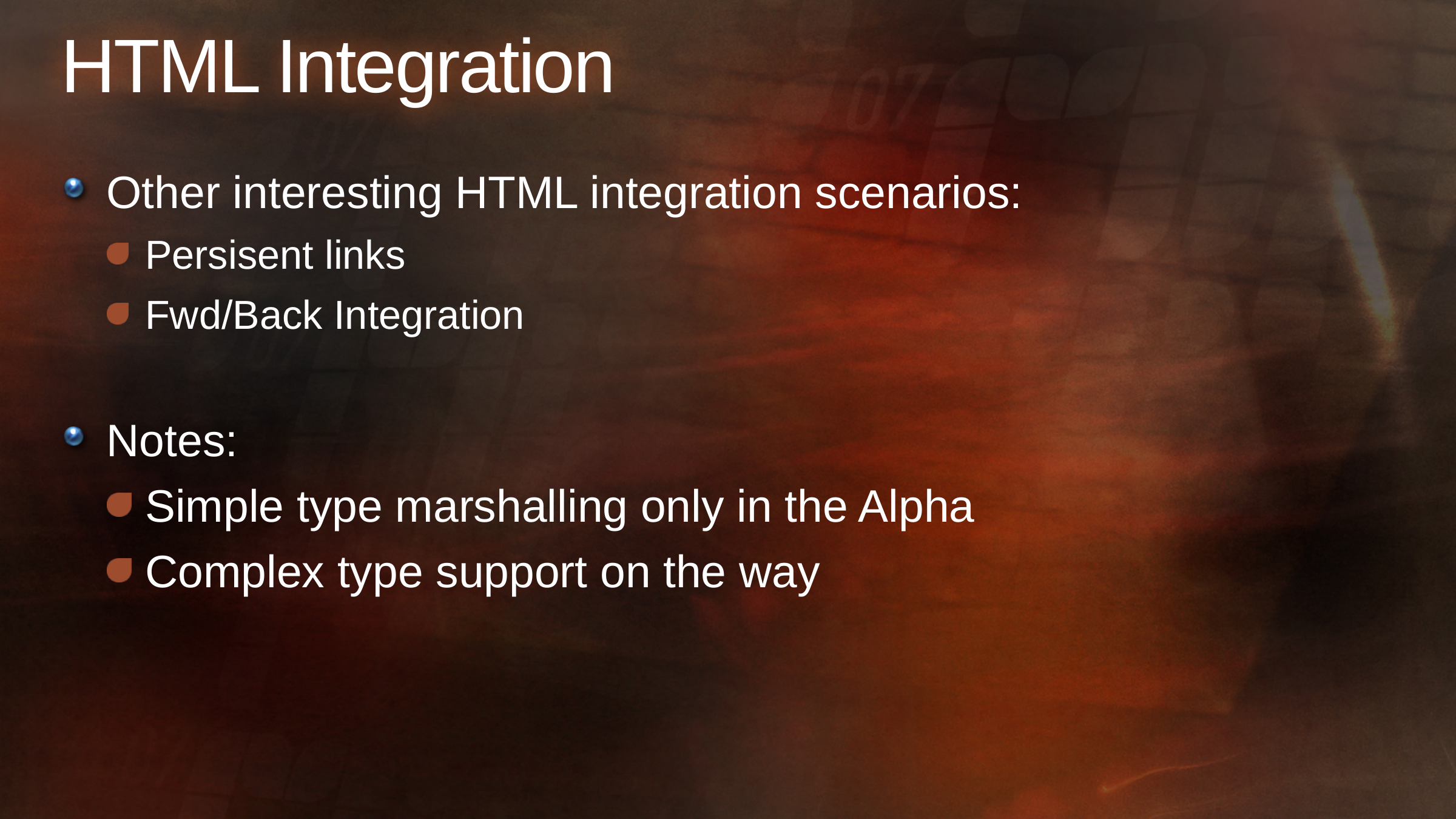

# HTML Integration
Other interesting HTML integration scenarios:
Persisent links
Fwd/Back Integration

Notes:
Simple type marshalling only in the Alpha
Complex type support on the way